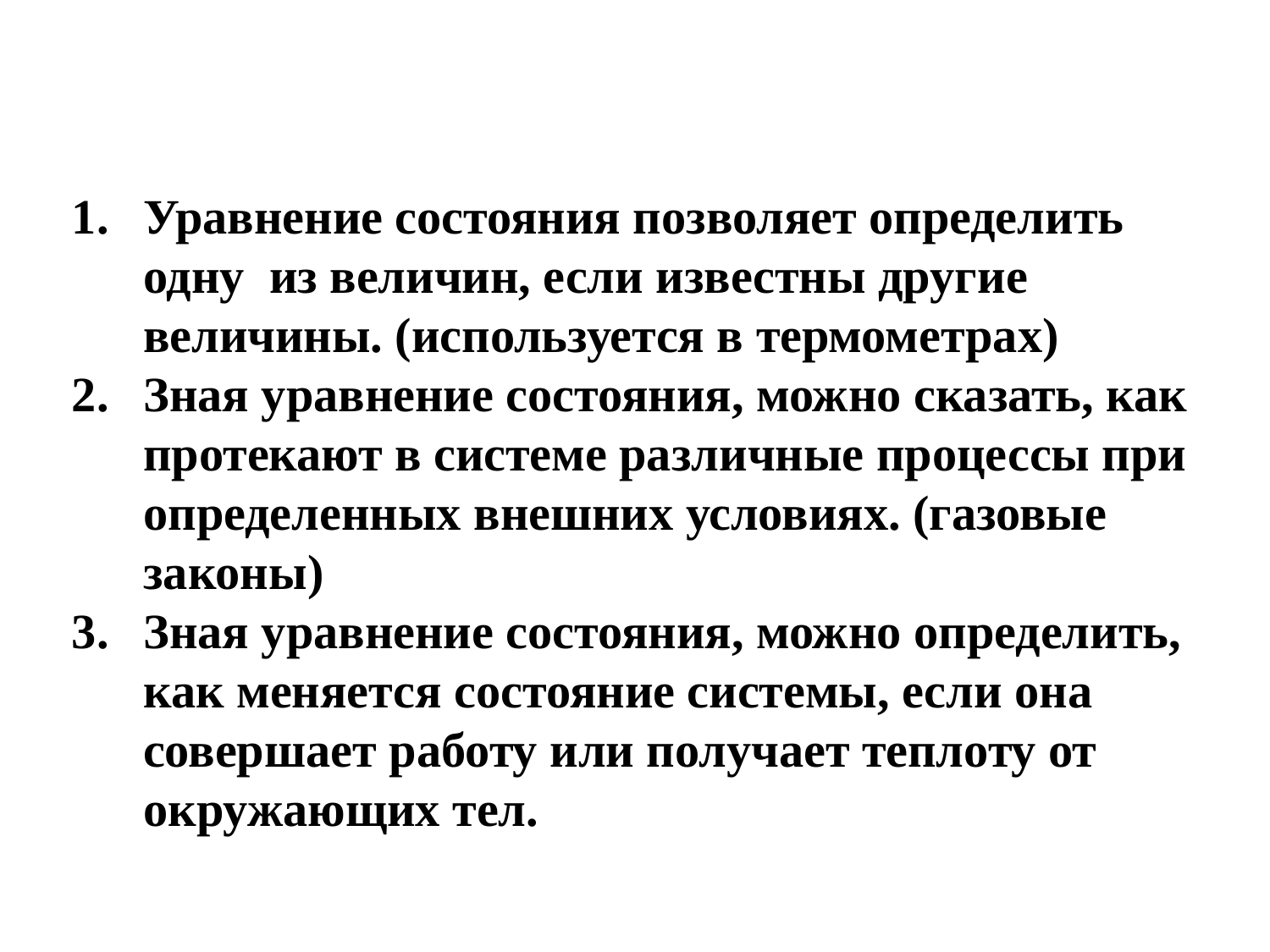

#
Уравнение состояния позволяет определить одну  из величин, если известны другие величины. (используется в термометрах)
Зная уравнение состояния, можно сказать, как протекают в системе различные процессы при определенных внешних условиях. (газовые законы)
Зная уравнение состояния, можно определить, как меняется состояние системы, если она совершает работу или получает теплоту от окружающих тел.